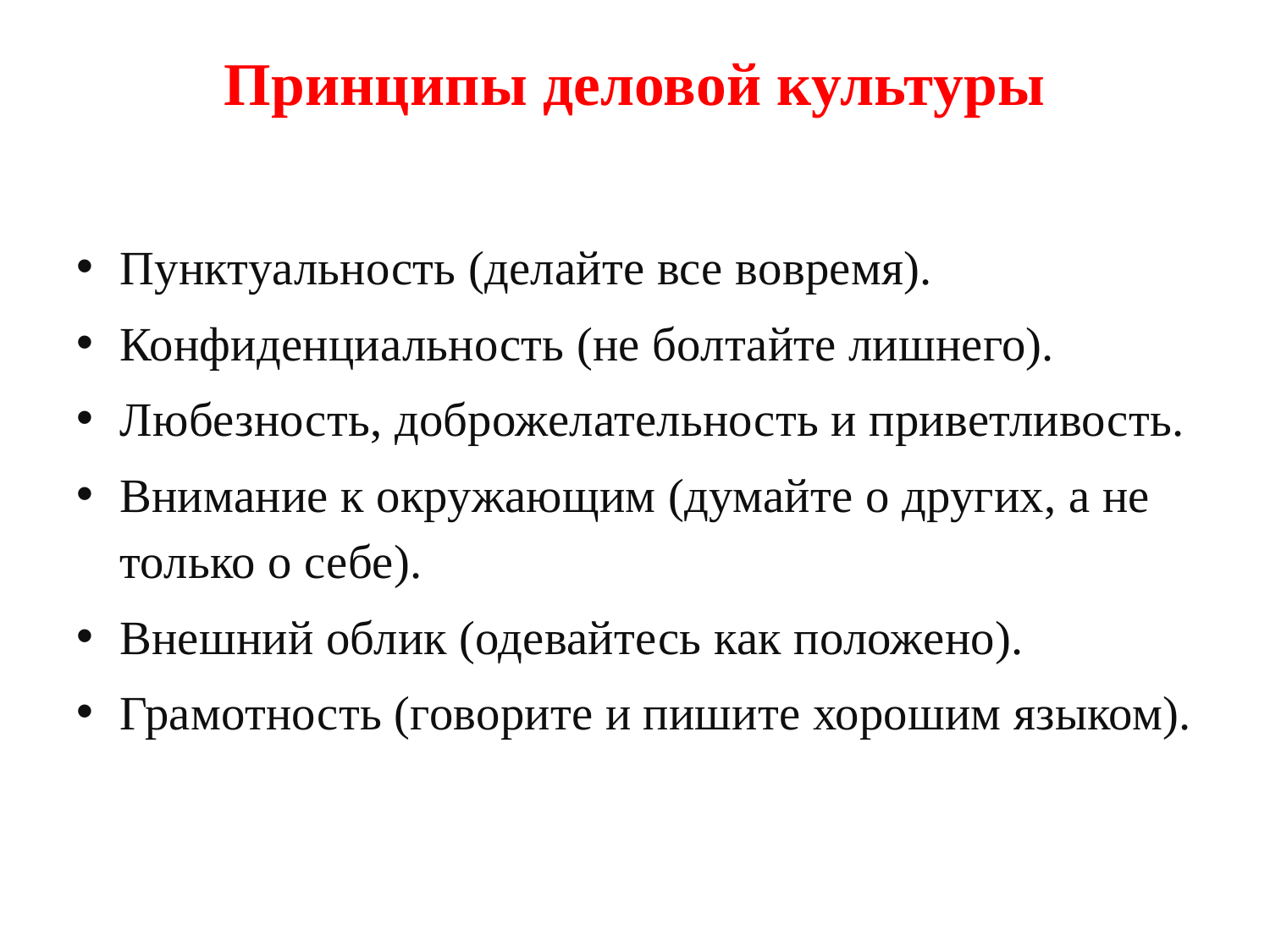

# Принципы деловой культуры
Пунктуальность (делайте все вовремя).
Конфиденциальность (не болтайте лишнего).
Любезность, доброжелательность и приветливость.
Внимание к окружающим (думайте о других, а не только о себе).
Внешний облик (одевайтесь как положено).
Грамотность (говорите и пишите хорошим языком).